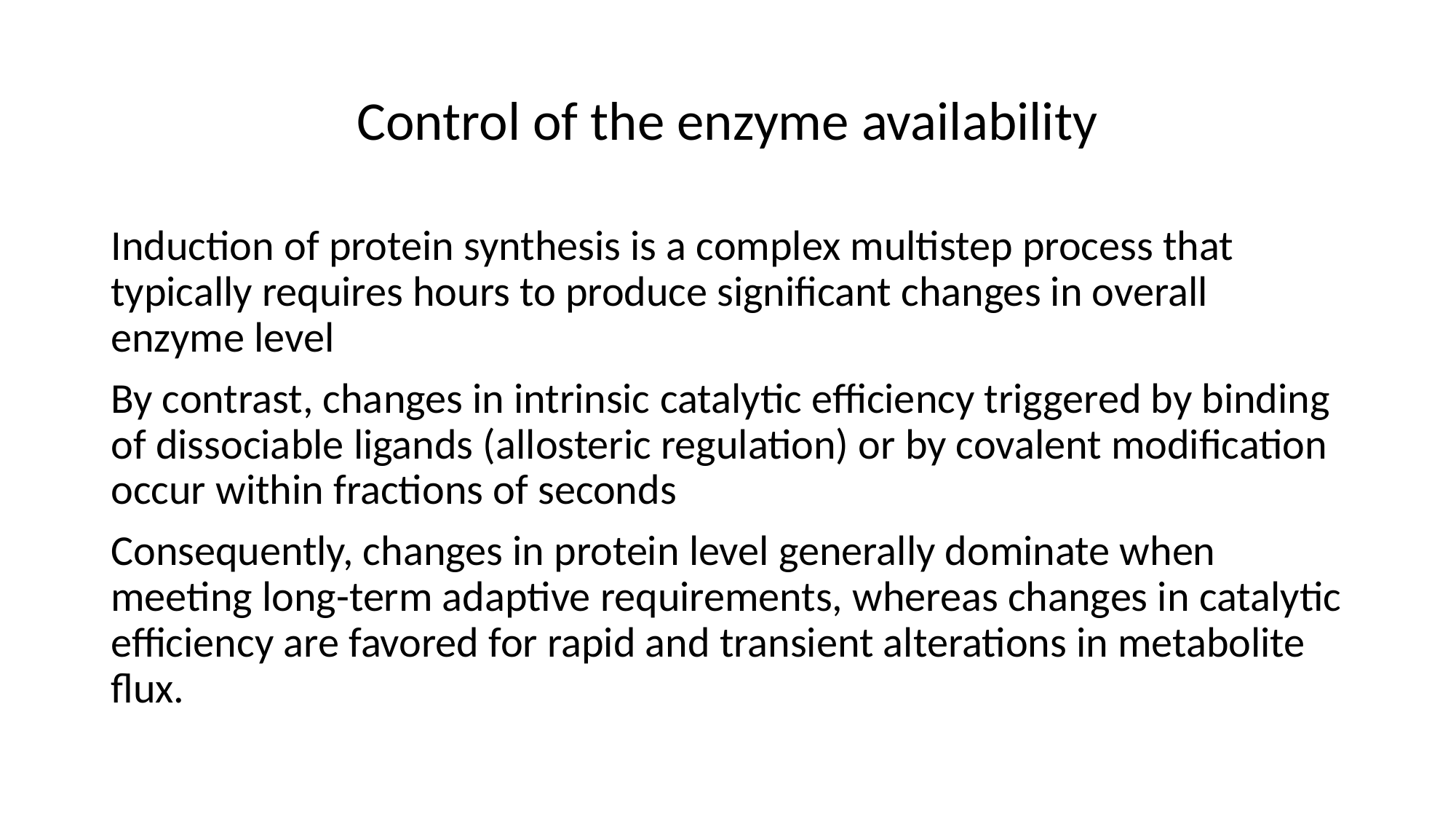

# Control of the enzyme availability
Induction of protein synthesis is a complex multistep process that typically requires hours to produce significant changes in overall enzyme level
By contrast, changes in intrinsic catalytic efficiency triggered by binding of dissociable ligands (allosteric regulation) or by covalent modification occur within fractions of seconds
Consequently, changes in protein level generally dominate when meeting long-term adaptive requirements, whereas changes in catalytic efficiency are favored for rapid and transient alterations in metabolite flux.